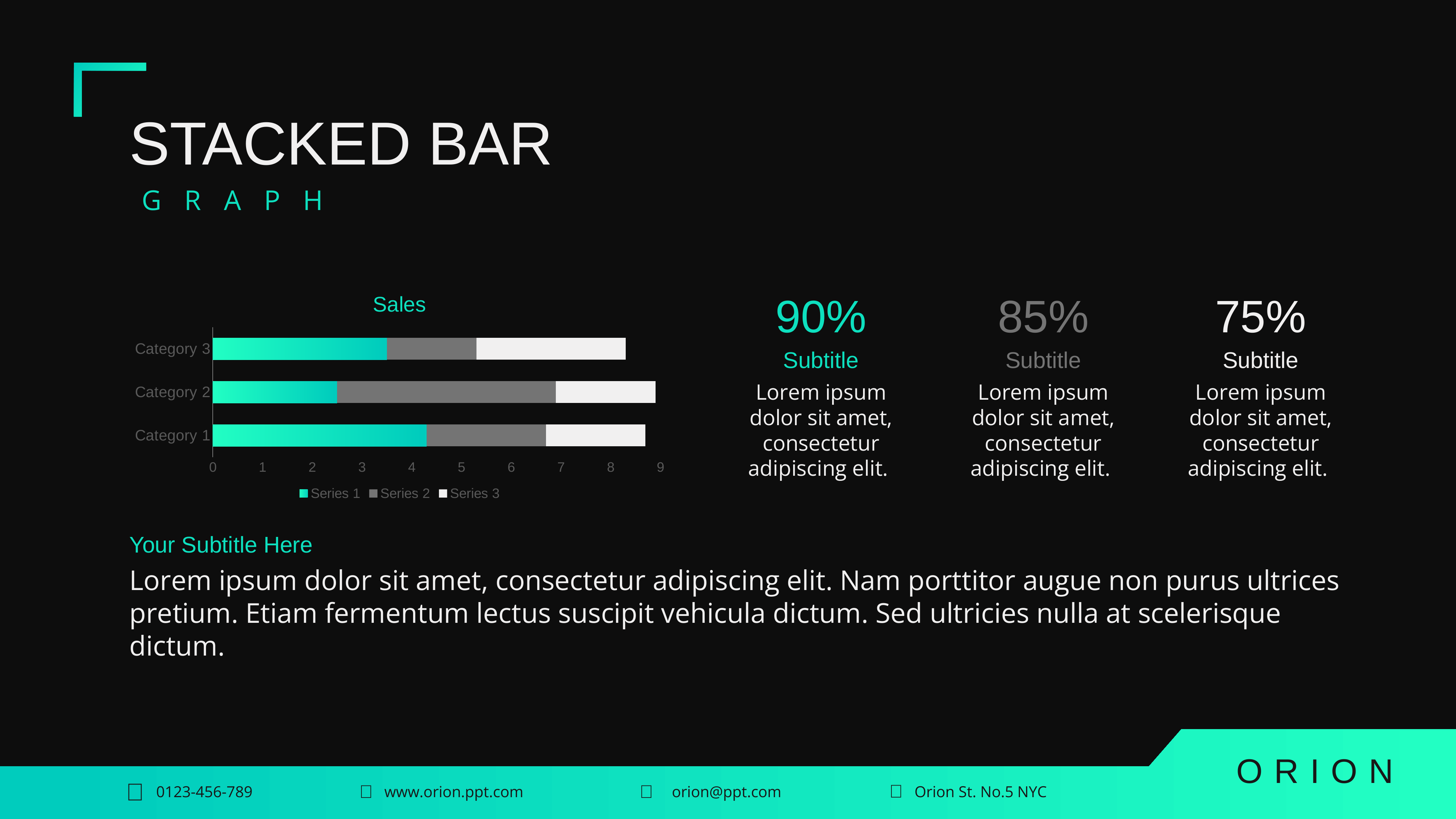

STACKED BAR
GRAPH

### Chart: Sales

| Category | Series 1 | Series 2 | Series 3 |
|---|---|---|---|
| Category 1 | 4.3 | 2.4 | 2.0 |
| Category 2 | 2.5 | 4.4 | 2.0 |
| Category 3 | 3.5 | 1.8 | 3.0 |
90%
85%
75%
Subtitle
Subtitle
Subtitle
Lorem ipsum dolor sit amet, consectetur adipiscing elit.
Lorem ipsum dolor sit amet, consectetur adipiscing elit.
Lorem ipsum dolor sit amet, consectetur adipiscing elit.
Your Subtitle Here
Lorem ipsum dolor sit amet, consectetur adipiscing elit. Nam porttitor augue non purus ultrices pretium. Etiam fermentum lectus suscipit vehicula dictum. Sed ultricies nulla at scelerisque dictum.